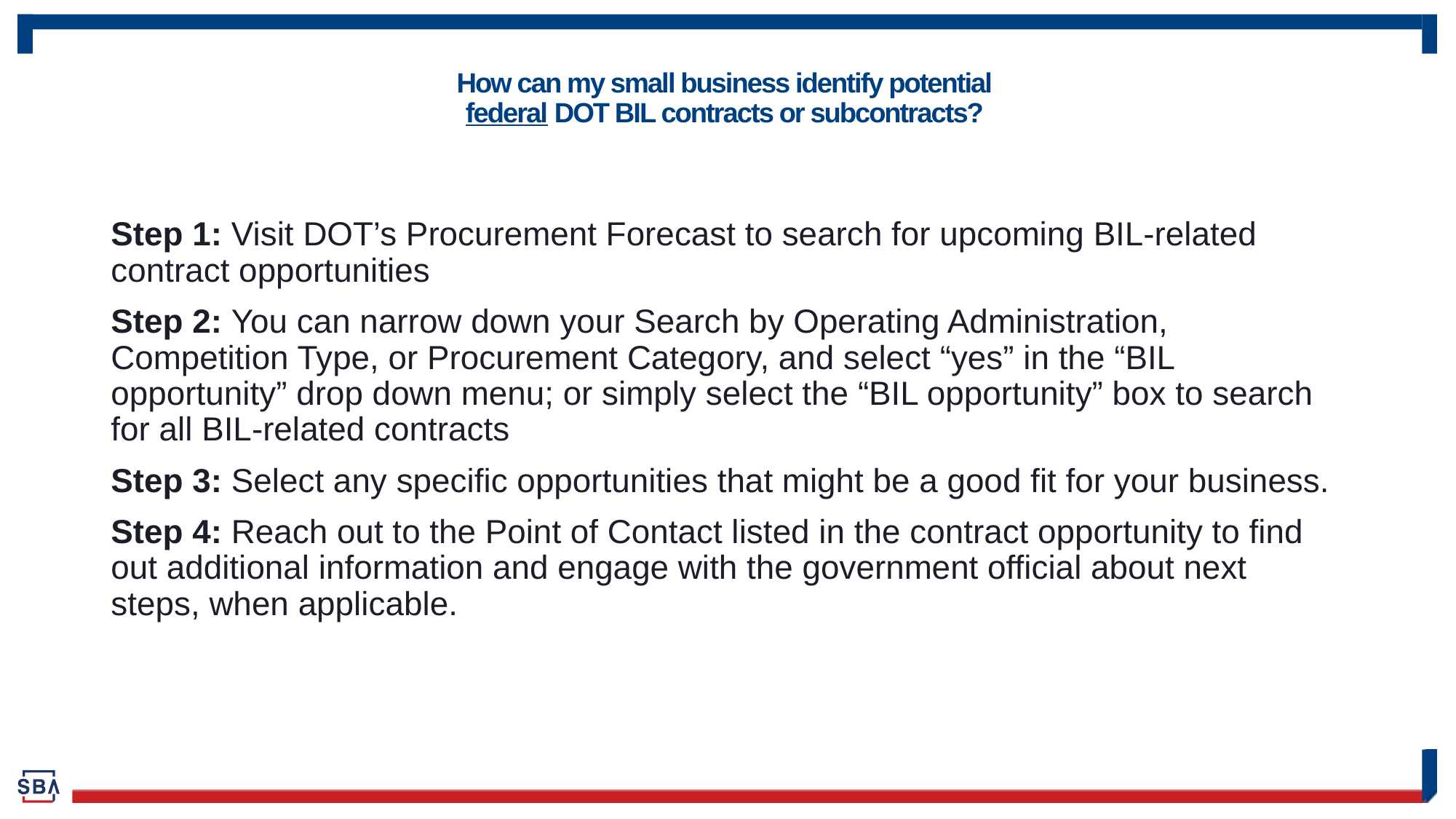

# How can my small business identify potential federal DOT BIL contracts or subcontracts?
Step 1: Visit DOT’s Procurement Forecast to search for upcoming BIL-related contract opportunities
Step 2: You can narrow down your Search by Operating Administration, Competition Type, or Procurement Category, and select “yes” in the “BIL opportunity” drop down menu; or simply select the “BIL opportunity” box to search for all BIL-related contracts
Step 3: Select any specific opportunities that might be a good fit for your business.
Step 4: Reach out to the Point of Contact listed in the contract opportunity to find out additional information and engage with the government official about next steps, when applicable.